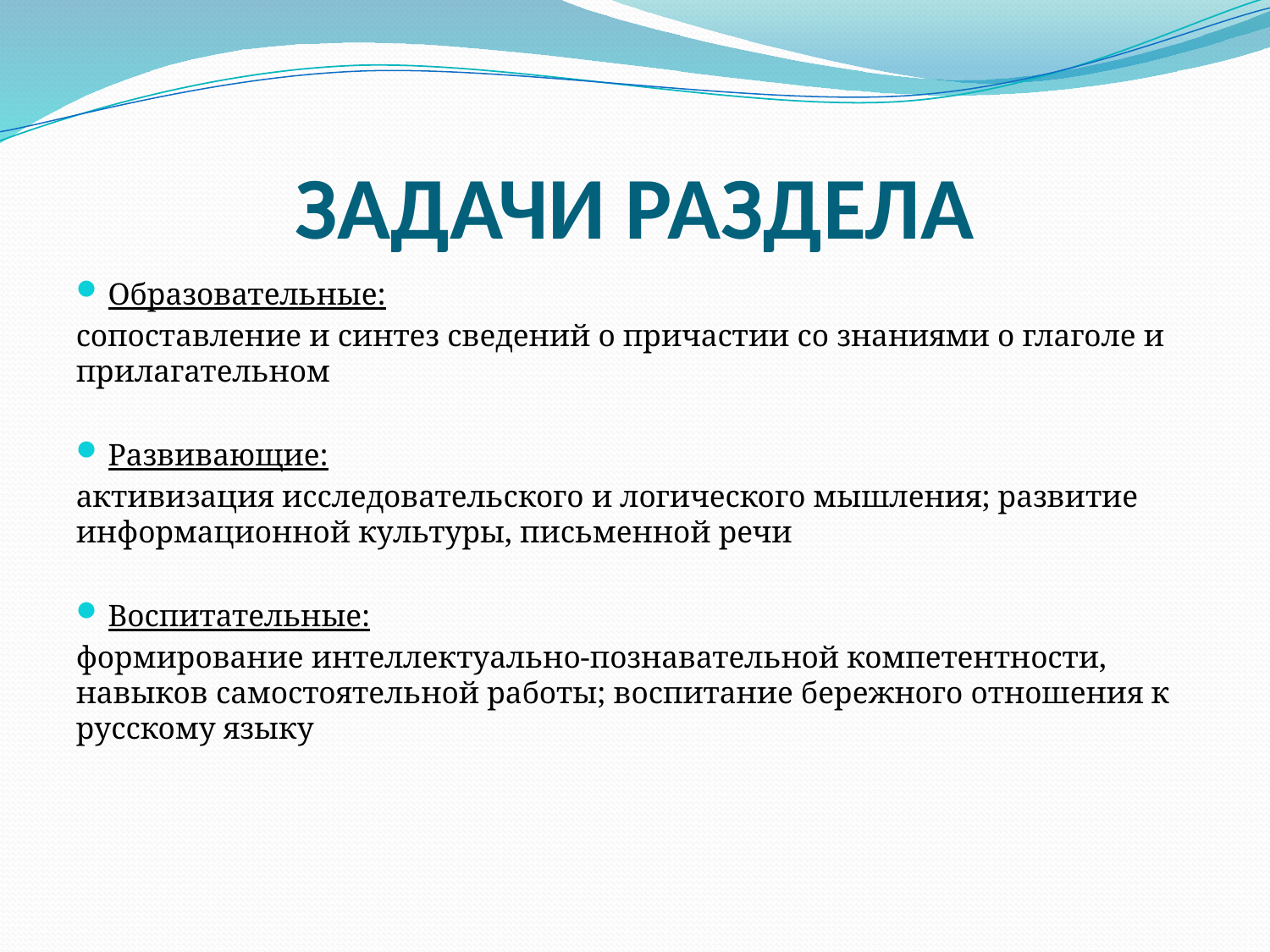

# ЗАДАЧИ РАЗДЕЛА
Образовательные:
сопоставление и синтез сведений о причастии со знаниями о глаголе и прилагательном

Развивающие:
активизация исследовательского и логического мышления; развитие информационной культуры, письменной речи

Воспитательные:
формирование интеллектуально-познавательной компетентности, навыков самостоятельной работы; воспитание бережного отношения к русскому языку